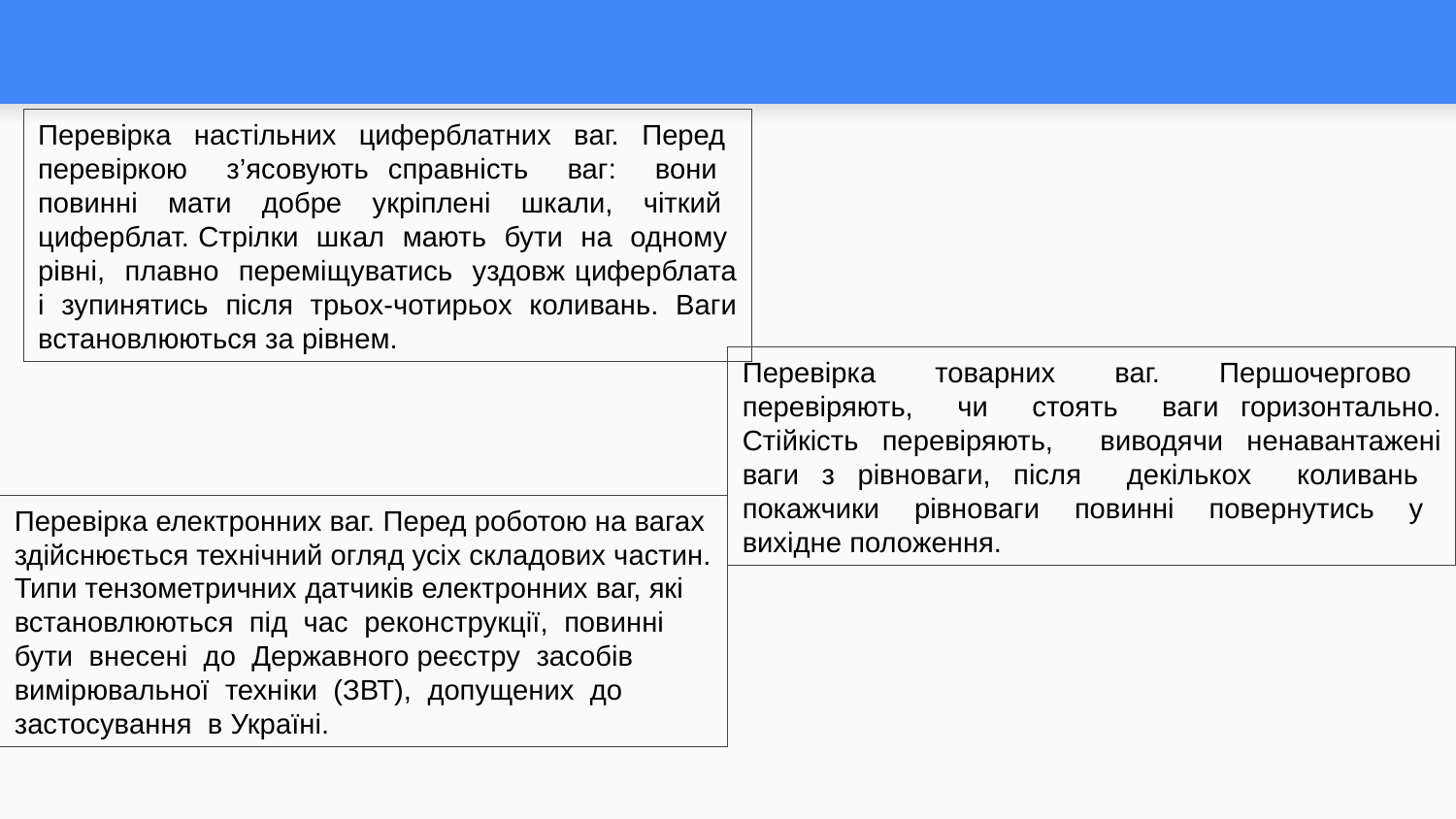

#
Перевірка  настільних  циферблатних  ваг.  Перед  перевіркою  з’ясовують справність  ваг:  вони  повинні  мати  добре  укріплені  шкали,  чіткий  циферблат. Стрілки  шкал  мають  бути  на  одному  рівні,  плавно  переміщуватись  уздовж циферблата і зупинятись після трьох-чотирьох коливань. Ваги встановлюються за рівнем.
Перевірка  товарних  ваг.  Першочергово  перевіряють,  чи  стоять  ваги горизонтально. Стійкість перевіряють,  виводячи ненавантажені ваги з рівноваги, після  декількох  коливань  покажчики  рівноваги  повинні  повернутись  у  вихідне положення.
Перевірка електронних ваг. Перед роботою на вагах здійснюється технічний огляд усіх складових частин. Типи тензометричних датчиків електронних ваг, які
встановлюються  під  час  реконструкції,  повинні  бути  внесені  до  Державного реєстру  засобів  вимірювальної  техніки  (ЗВТ),  допущених  до  застосування  в Україні.